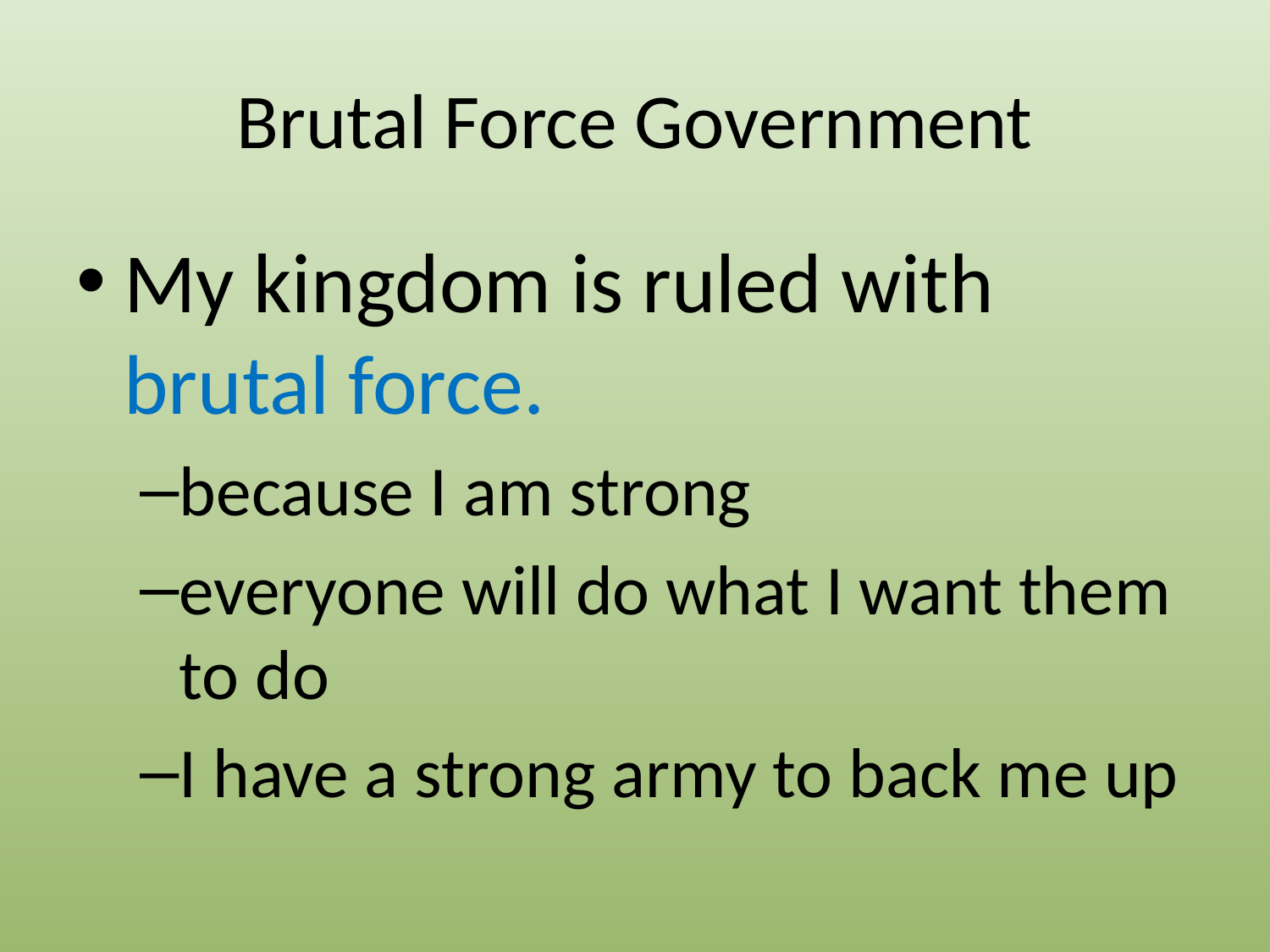

# Brutal Force Government
My kingdom is ruled with brutal force.
because I am strong
everyone will do what I want them to do
I have a strong army to back me up